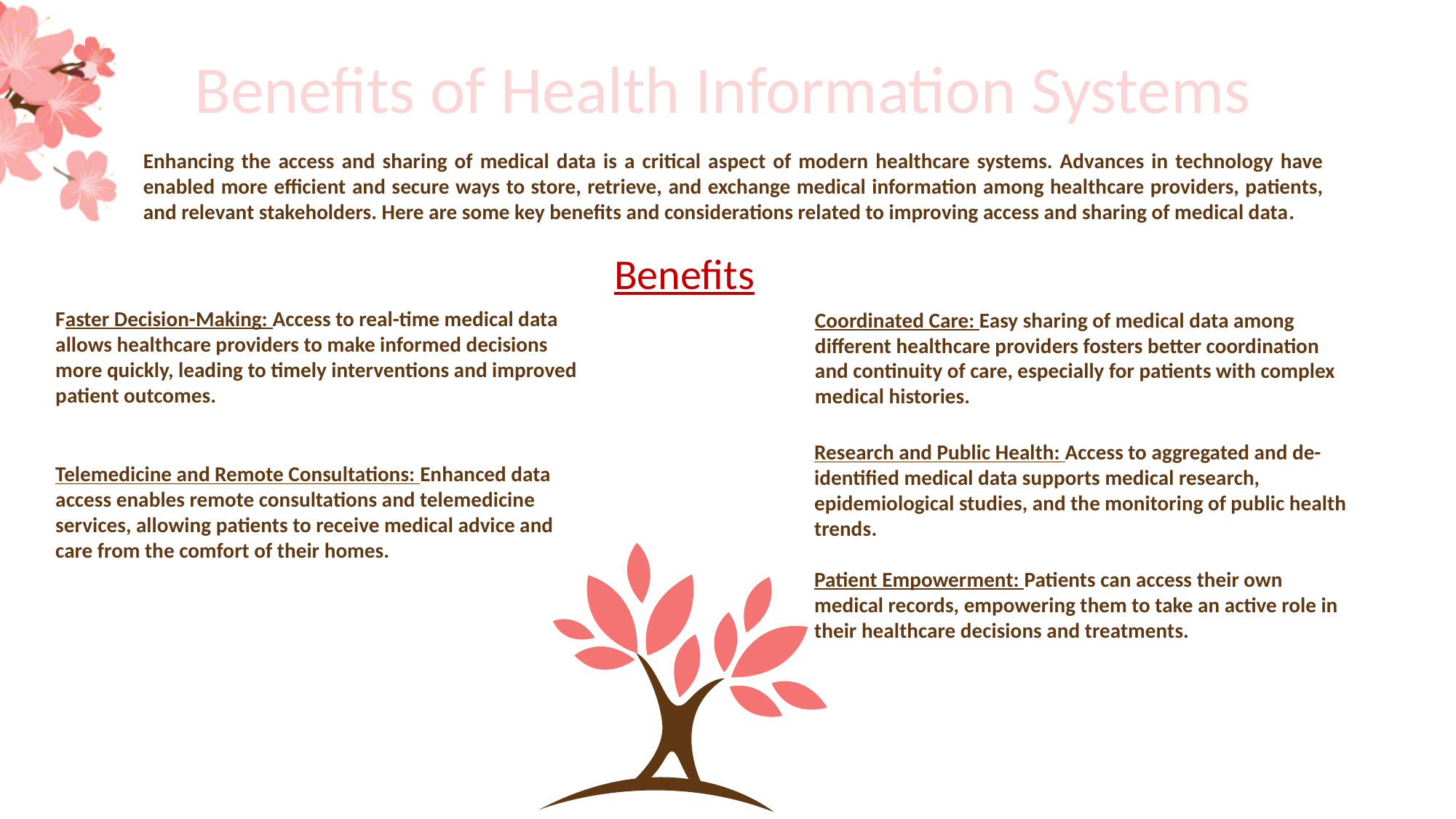

# Benefits of Health Information Systems
Enhancing the access and sharing of medical data is a critical aspect of modern healthcare systems. Advances in technology have enabled more efficient and secure ways to store, retrieve, and exchange medical information among healthcare providers, patients, and relevant stakeholders. Here are some key benefits and considerations related to improving access and sharing of medical data.
Benefits
Faster Decision-Making: Access to real-time medical data allows healthcare providers to make informed decisions more quickly, leading to timely interventions and improved patient outcomes.
Coordinated Care: Easy sharing of medical data among different healthcare providers fosters better coordination and continuity of care, especially for patients with complex medical histories.
Research and Public Health: Access to aggregated and de-identified medical data supports medical research, epidemiological studies, and the monitoring of public health trends.

Patient Empowerment: Patients can access their own medical records, empowering them to take an active role in their healthcare decisions and treatments.
Telemedicine and Remote Consultations: Enhanced data access enables remote consultations and telemedicine services, allowing patients to receive medical advice and care from the comfort of their homes.